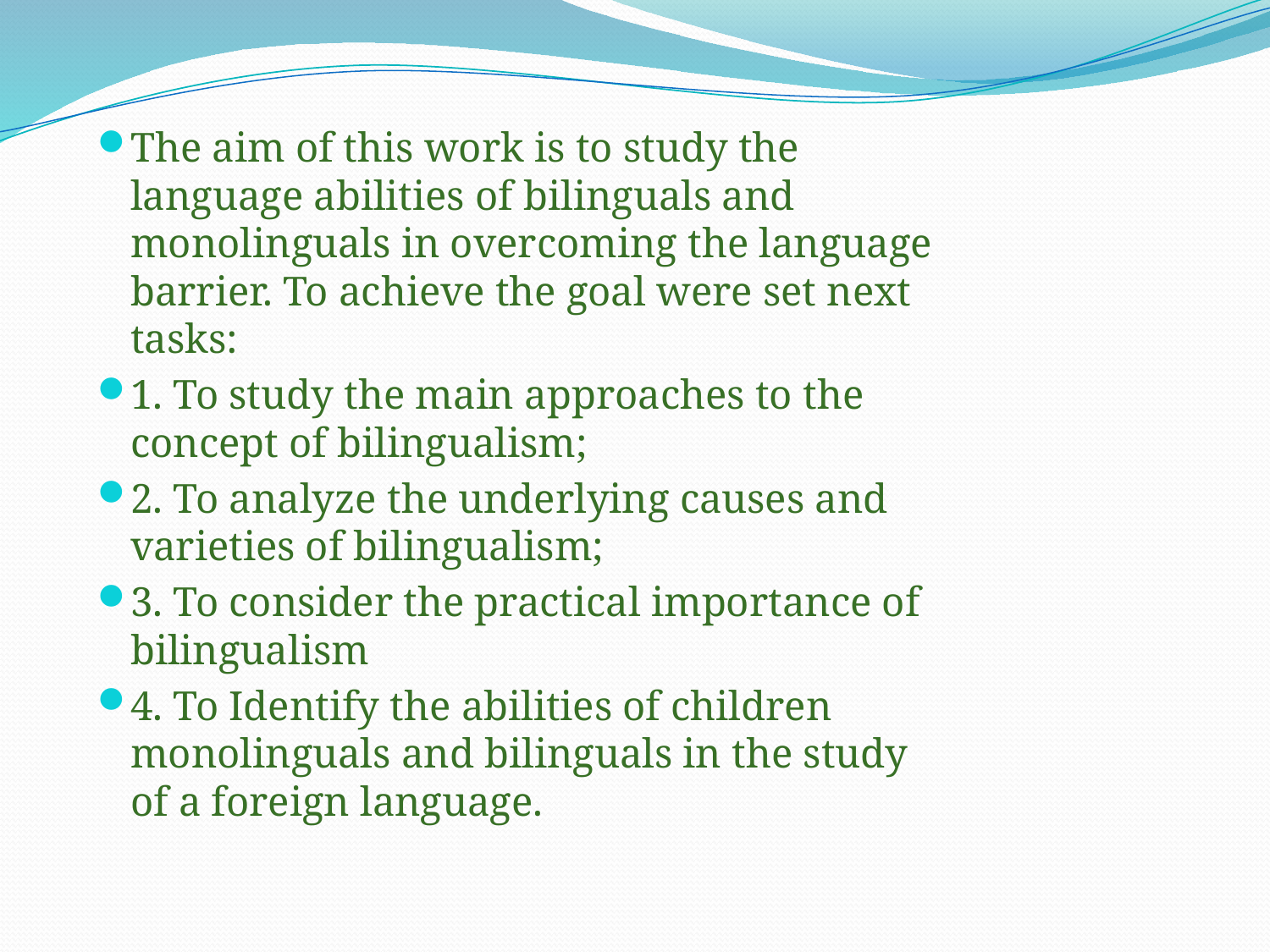

#
The aim of this work is to study the language abilities of bilinguals and monolinguals in overcoming the language barrier. To achieve the goal were set next tasks:
1. To study the main approaches to the concept of bilingualism;
2. To analyze the underlying causes and varieties of bilingualism;
3. To consider the practical importance of bilingualism
4. To Identify the abilities of children monolinguals and bilinguals in the study of a foreign language.